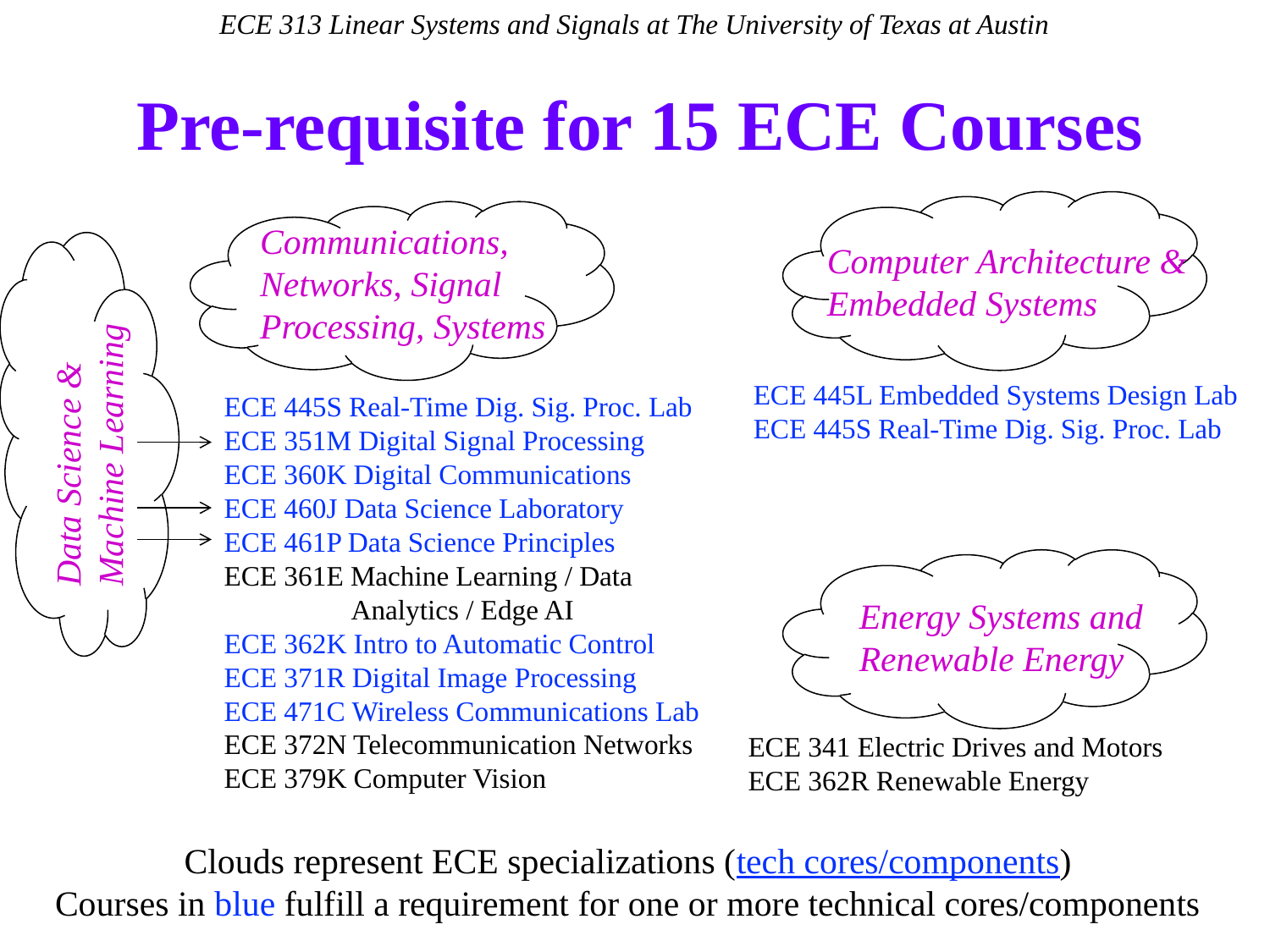

ECE 313 Linear Systems and Signals at The University of Texas at Austin
# Pre-requisite for 15 ECE Courses

Computer Architecture & Embedded Systems
ECE 445L Embedded Systems Design Lab
ECE 445S Real-Time Dig. Sig. Proc. Lab

Communications, Networks, Signal Processing, Systems
ECE 445S Real-Time Dig. Sig. Proc. Lab
ECE 351M Digital Signal Processing
ECE 360K Digital Communications
ECE 460J Data Science Laboratory
ECE 461P Data Science Principles
ECE 361E Machine Learning / Data
	Analytics / Edge AI
ECE 362K Intro to Automatic Control
ECE 371R Digital Image Processing
ECE 471C Wireless Communications Lab
ECE 372N Telecommunication Networks
ECE 379K Computer Vision

Data Science & Machine Learning

Energy Systems and Renewable Energy
ECE 341 Electric Drives and Motors
ECE 362R Renewable Energy
Clouds represent ECE specializations (tech cores/components)
Courses in blue fulfill a requirement for one or more technical cores/components